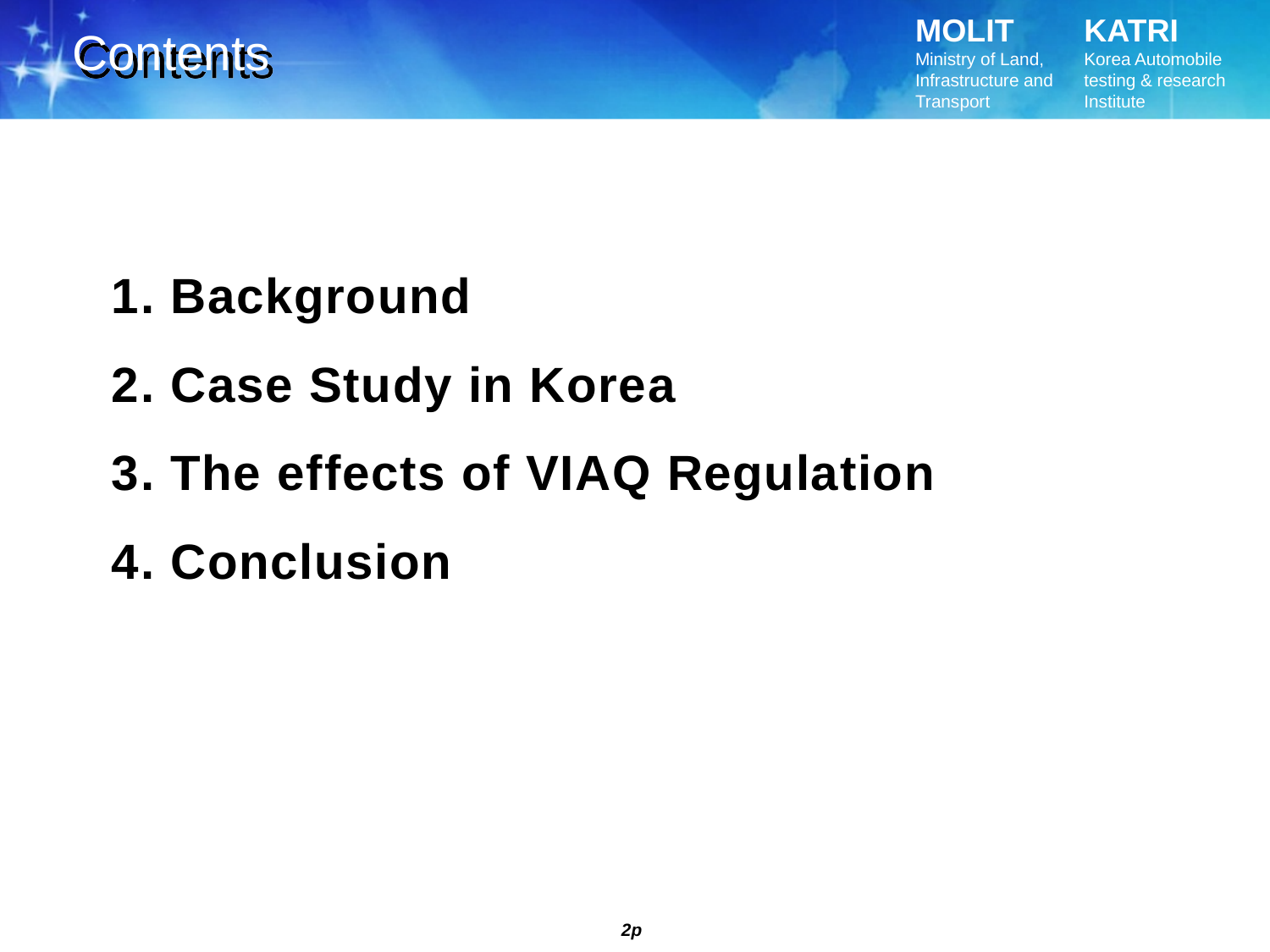

Contents
1. Background
2. Case Study in Korea
3. The effects of VIAQ Regulation
4. Conclusion